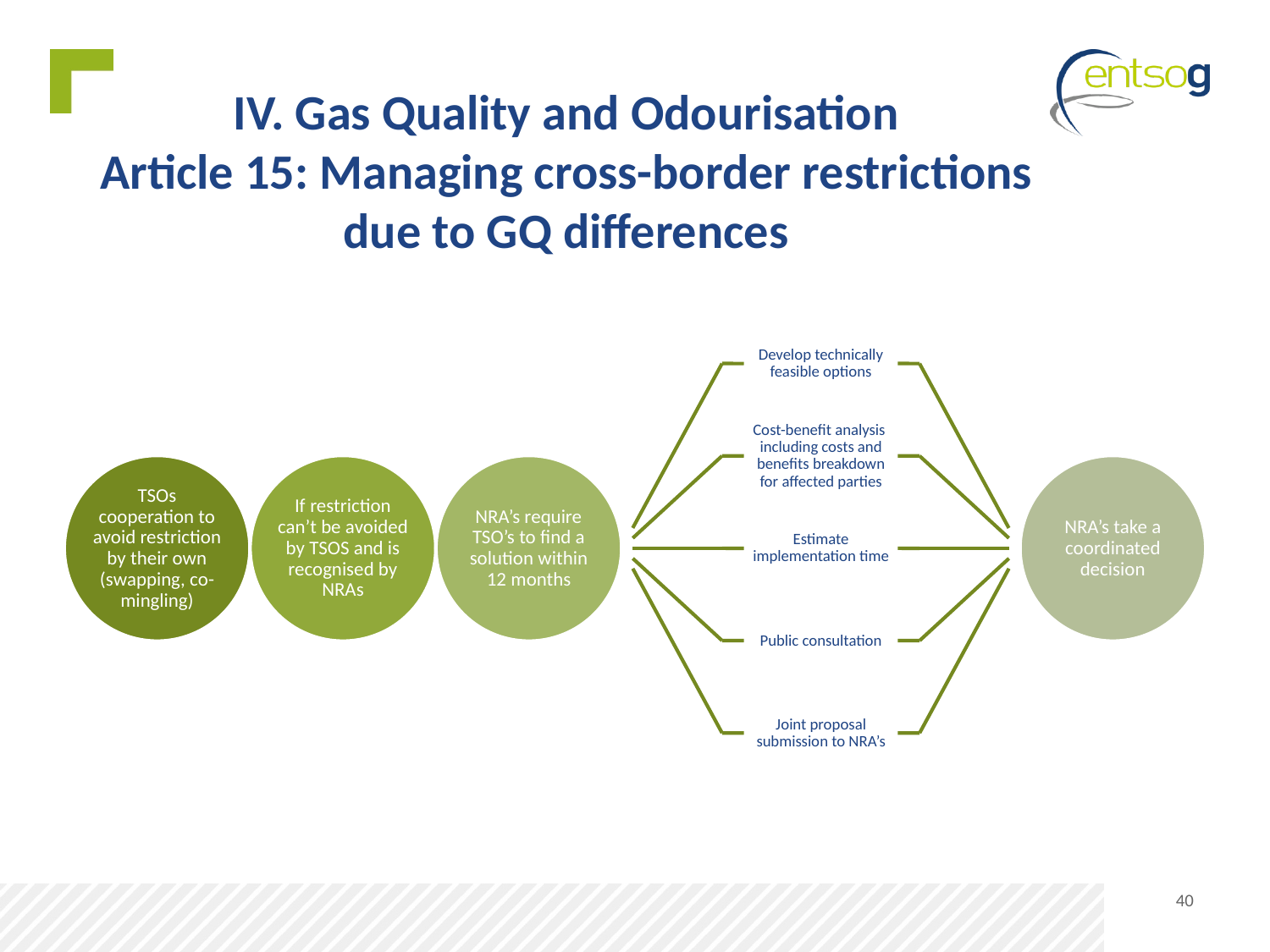

IV. Gas Quality and Odourisation
Article 15: Managing cross-border restrictions due to GQ differences
TSOs cooperation to avoid restriction by their own (swapping, co-mingling)
If restriction can’t be avoided by TSOS and is recognised by NRAs
NRA’s require TSO’s to find a solution within 12 months
Develop technically feasible options
Cost-benefit analysis  including costs and benefits breakdown for affected parties
Estimate implementation time
Public consultation
Joint proposal submission to NRA’s
NRA’s take a coordinated decision
40